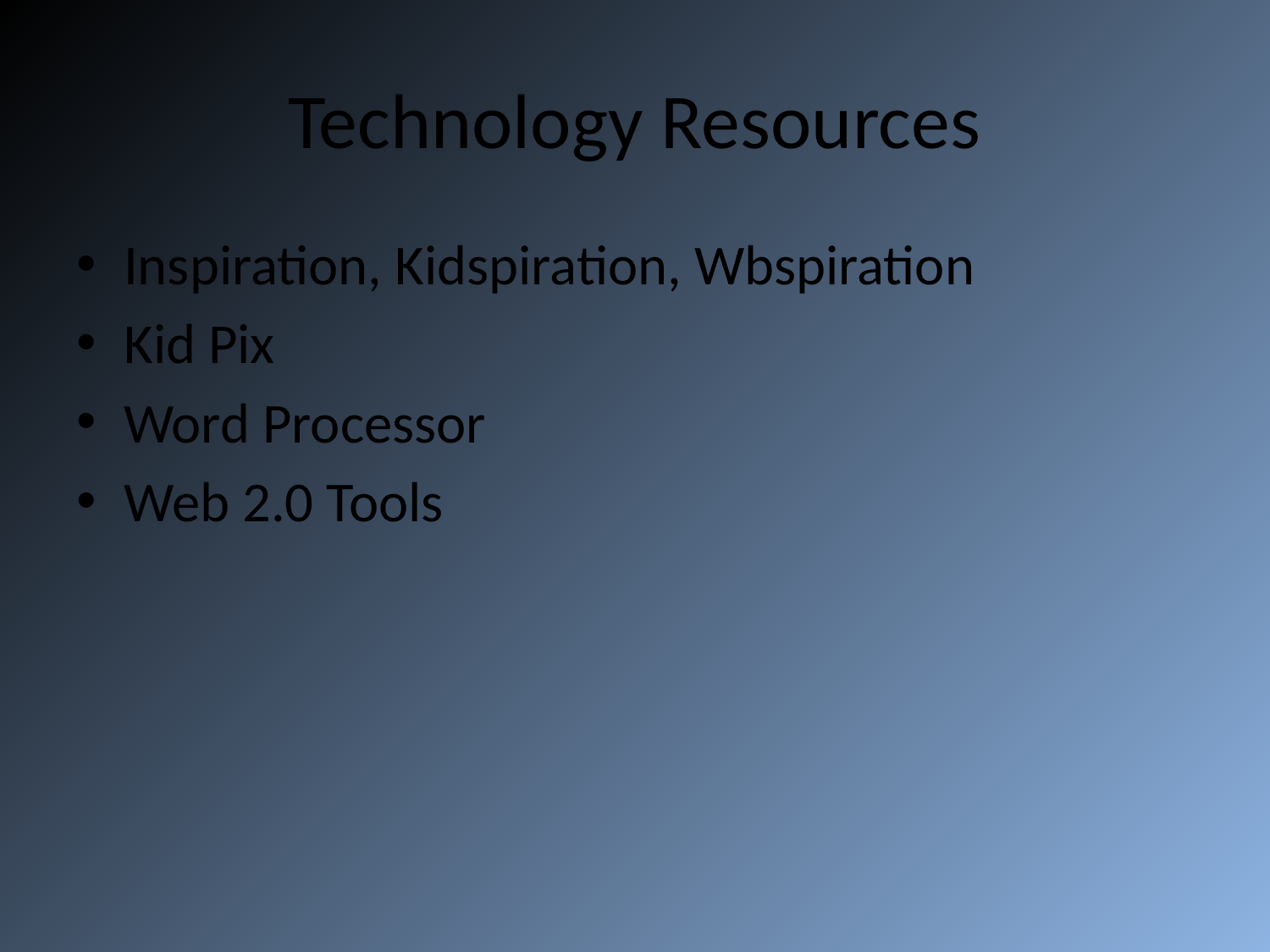

# Technology Resources
Inspiration, Kidspiration, Wbspiration
Kid Pix
Word Processor
Web 2.0 Tools